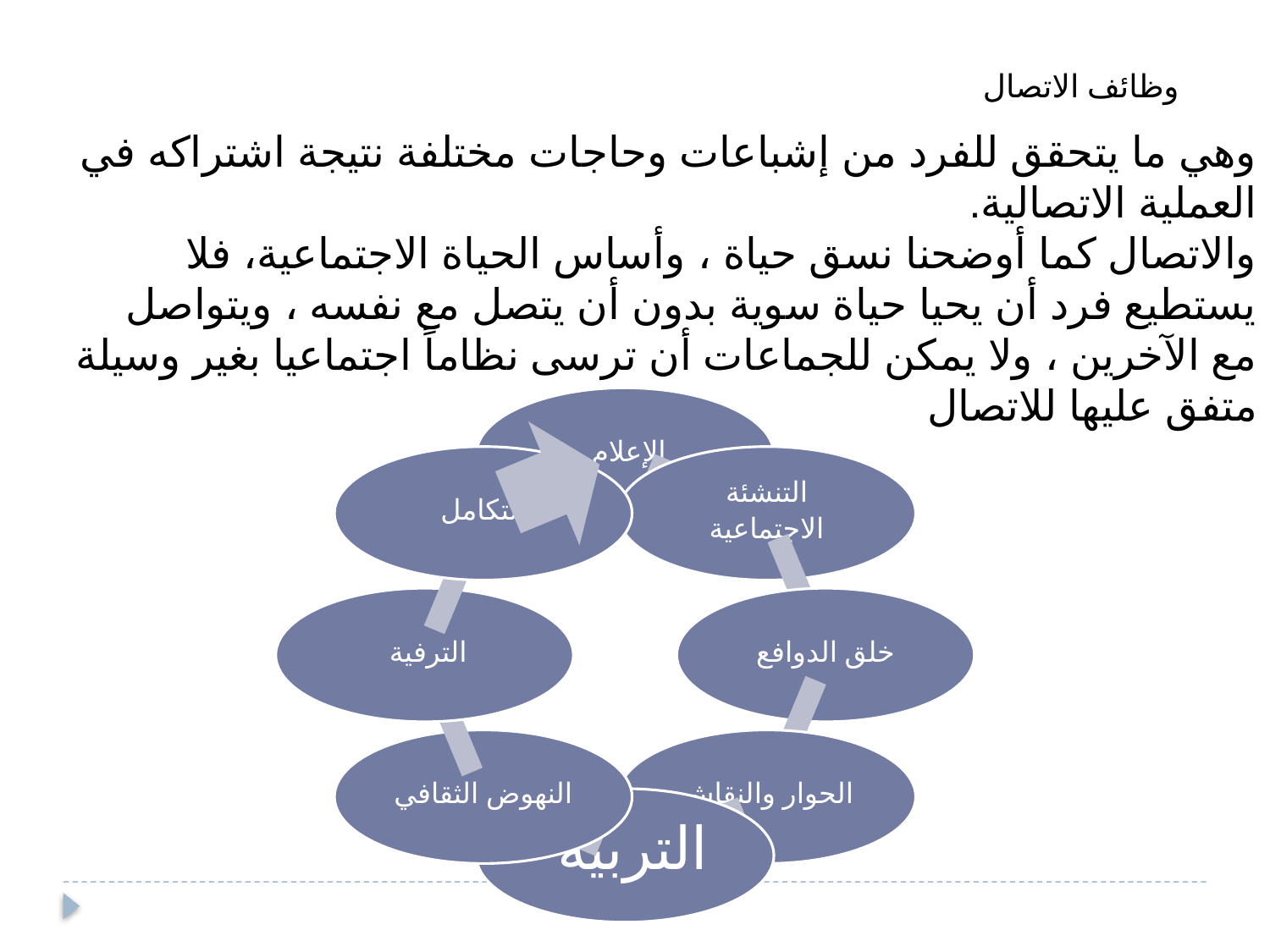

وظائف الاتصال
وهي ما يتحقق للفرد من إشباعات وحاجات مختلفة نتيجة اشتراكه في العملية الاتصالية.
والاتصال كما أوضحنا نسق حياة ، وأساس الحياة الاجتماعية، فلا يستطيع فرد أن يحيا حياة سوية بدون أن يتصل مع نفسه ، ويتواصل مع الآخرين ، ولا يمكن للجماعات أن ترسى نظاماً اجتماعيا بغير وسيلة متفق عليها للاتصال
خلق الدوافع
الحوار والنقاش
التربية
النهوض الثقافي
الترفية
التكامل